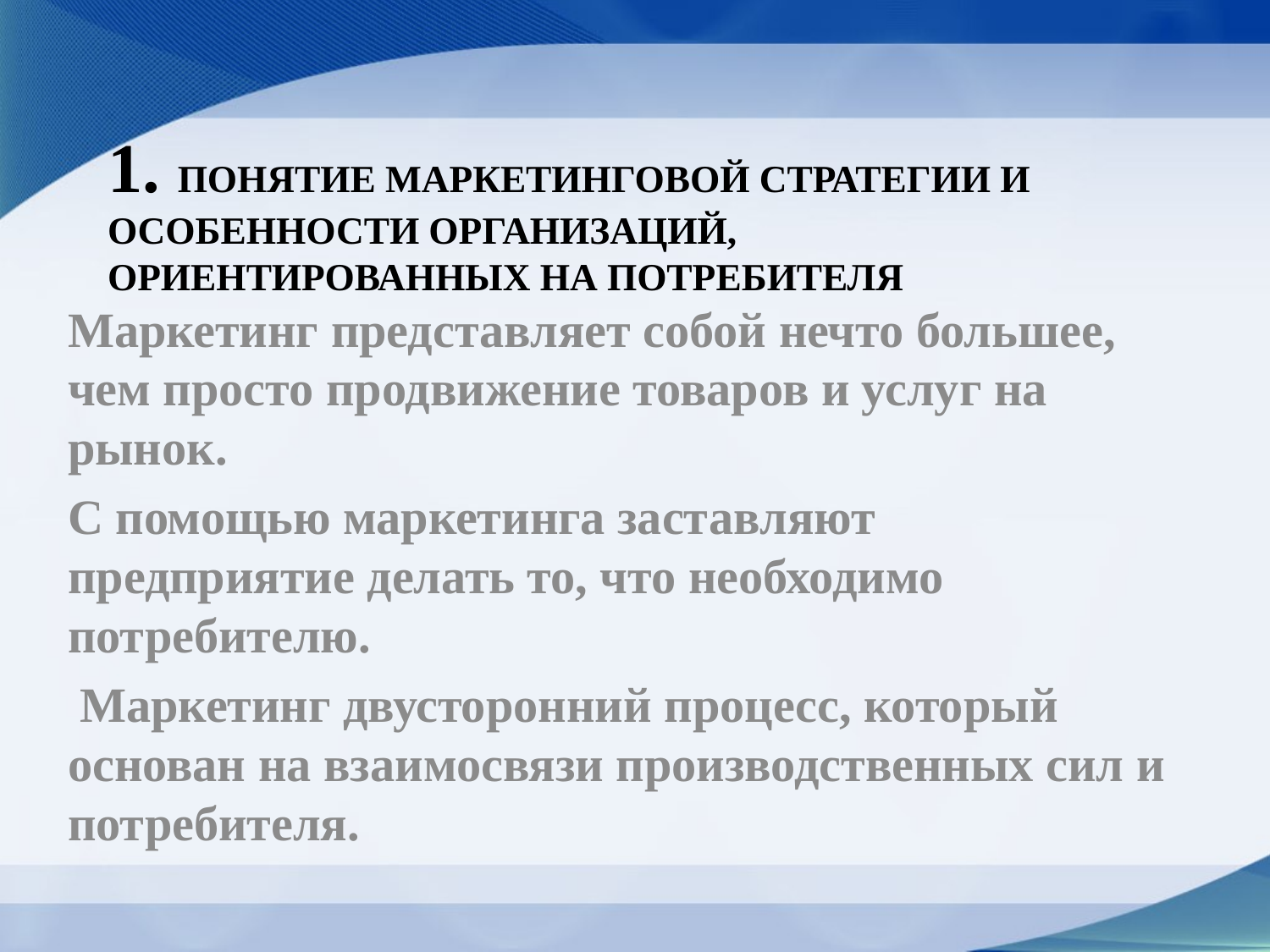

# 1. Понятие маркетинговой стратегии и особенности организаций, ориентированных на потребителя
Маркетинг представляет собой нечто большее, чем просто продвижение товаров и услуг на рынок.
С помощью маркетинга заставляют предприятие делать то, что необходимо потребителю.
 Маркетинг двусторонний процесс, который основан на взаимосвязи производственных сил и потребителя.